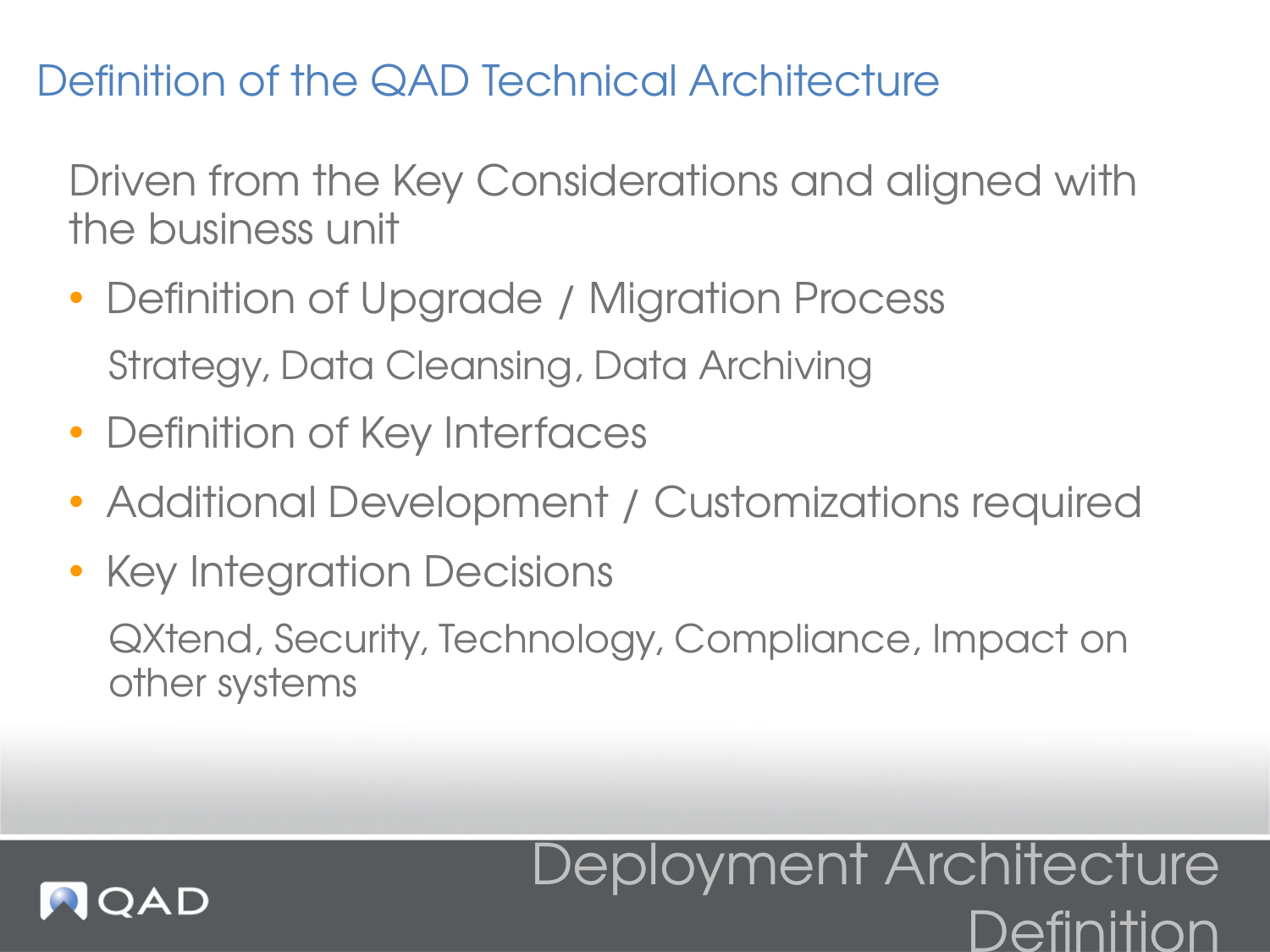

Definition of the QAD Technical Architecture
Driven from the Key Considerations and aligned with the business unit
Definition of Upgrade / Migration Process
Strategy, Data Cleansing, Data Archiving
Definition of Key Interfaces
Additional Development / Customizations required
Key Integration Decisions
QXtend, Security, Technology, Compliance, Impact on other systems

# Deployment Architecture Definition